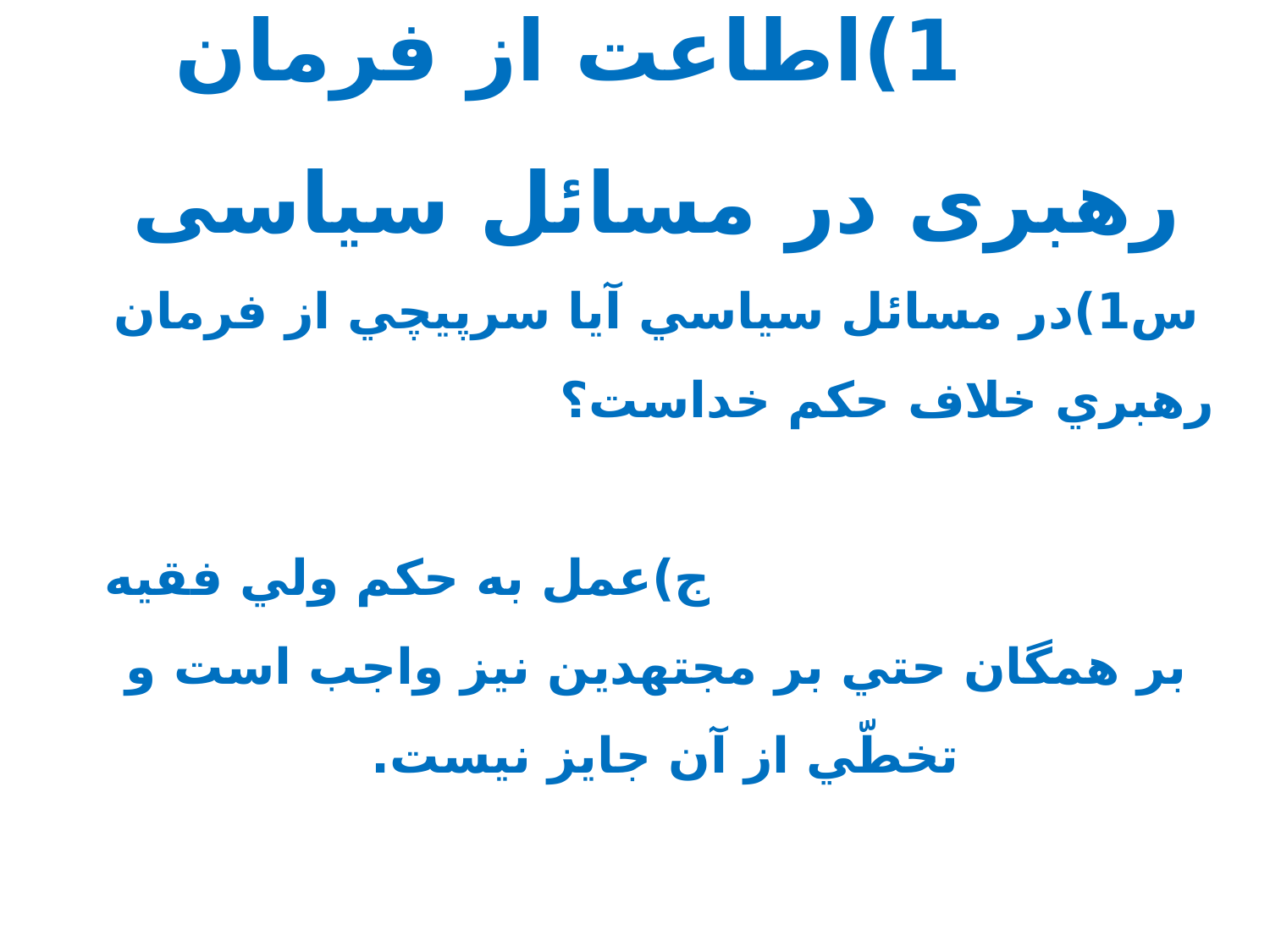

# 1)اطاعت از فرمان رهبری در مسائل سیاسی س1)در مسائل سياسي آيا سرپيچي از فرمان رهبري خلاف حكم خداست؟                                                                                                                           ج)عمل به حكم ولي فقيه بر همگان حتي بر مجتهدين نيز واجب است و تخطّي از آن جايز نيست.